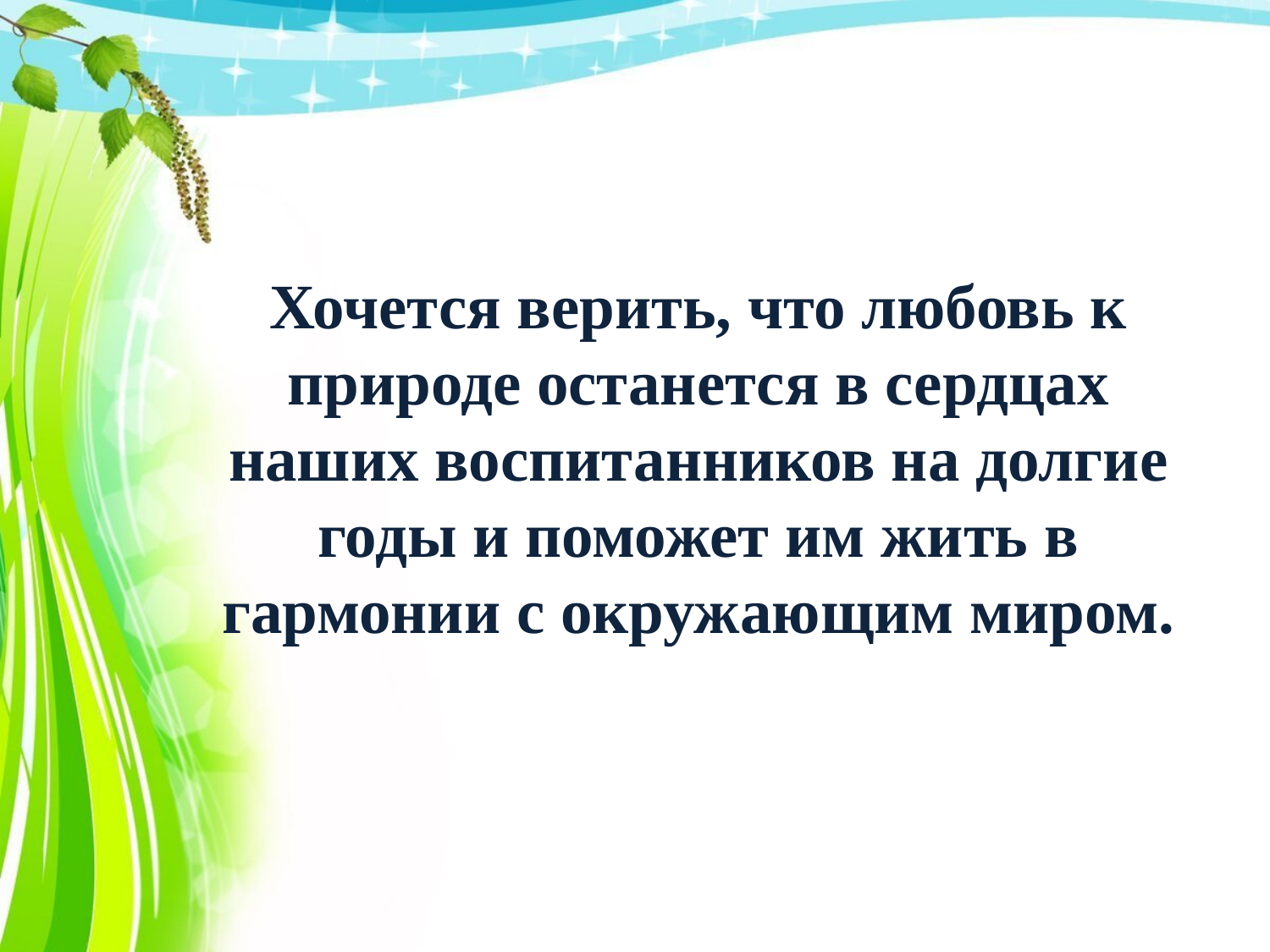

# Хочется верить, что любовь к природе останется в сердцах наших воспитанников на долгие годы и поможет им жить в гармонии с окружающим миром.